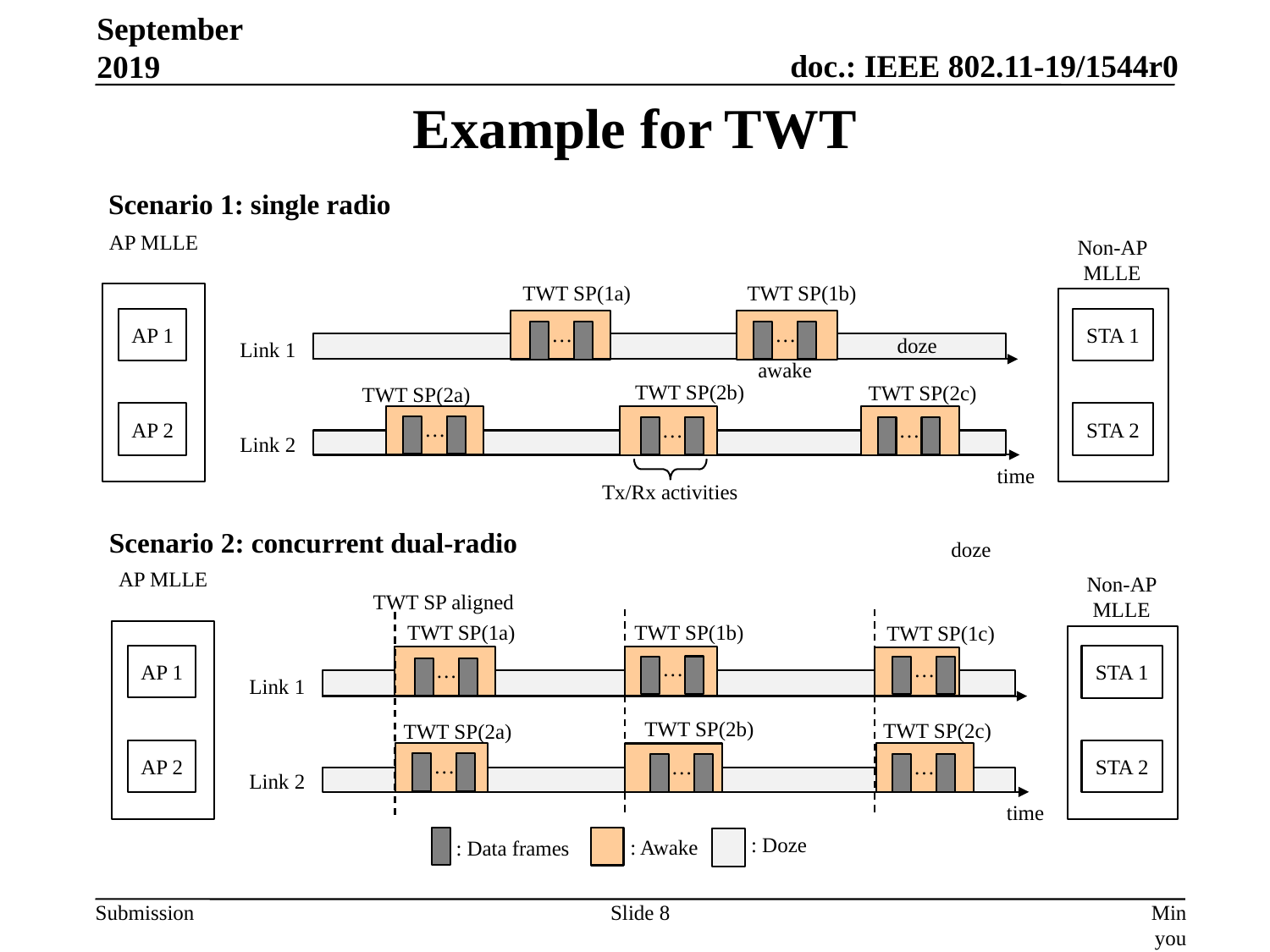

September 2019
# Example for TWT
Scenario 1: single radio
AP MLLE
Non-AP MLLE
TWT SP(1a)
TWT SP(1b)
AP 1
STA 1

…
…

doze
Link 1

awake
TWT SP(2b)
TWT SP(2c)
TWT SP(2a)
AP 2
STA 2

…
…
…

Link 2

time
Tx/Rx activities
Scenario 2: concurrent dual-radio
doze
AP MLLE
Non-AP MLLE
TWT SP aligned
TWT SP(1a)
TWT SP(1b)
TWT SP(1c)
AP 1
STA 1

…
…
…

Link 1

TWT SP(2b)
TWT SP(2c)
TWT SP(2a)
AP 2
STA 2

…
…
…

Link 2

time
: Doze

: Awake
: Data frames

Slide 8
Minyoung Park et.al., (Intel Corporation)